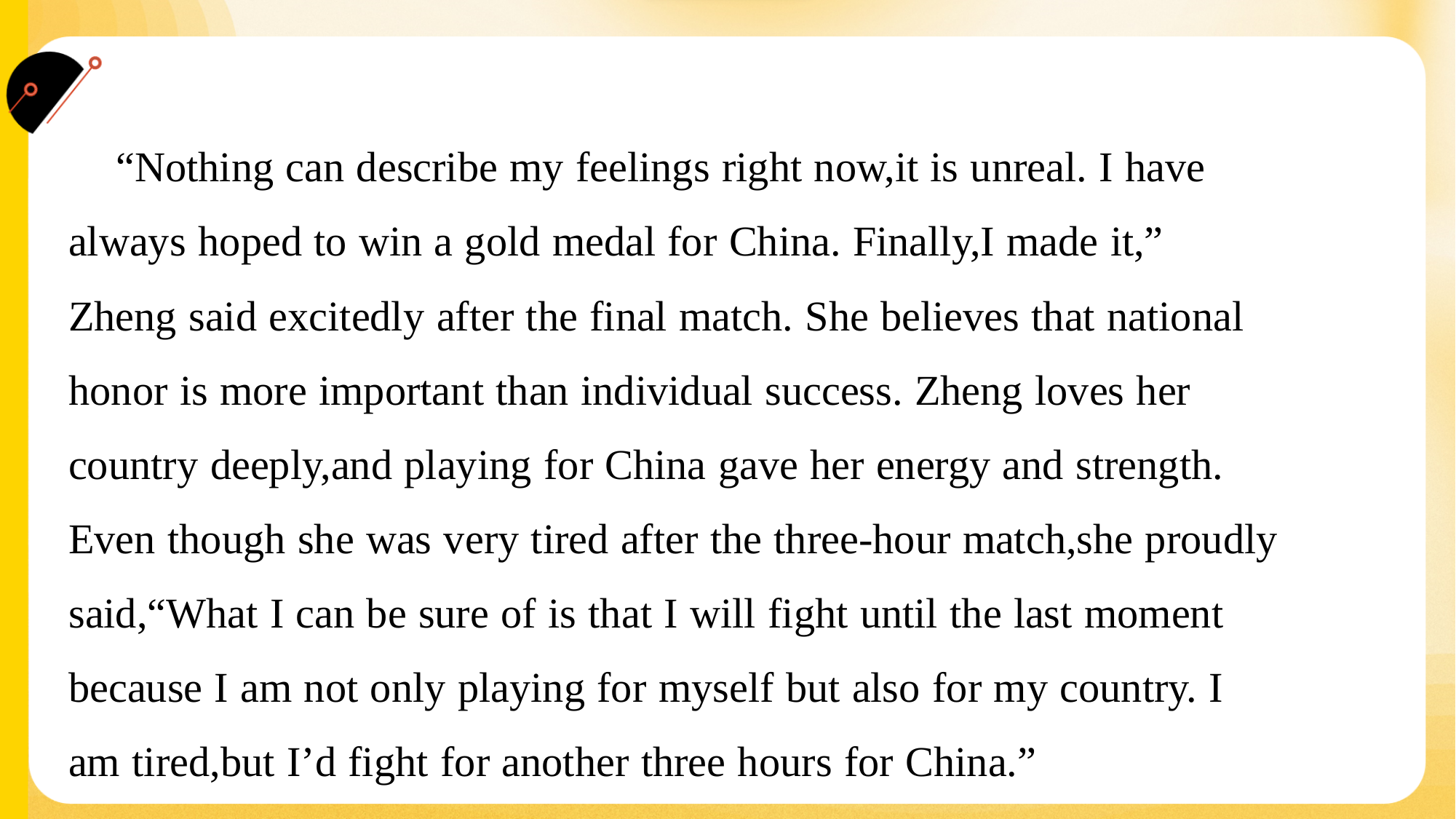

“Nothing can describe my feelings right now,it is unreal. I have
always hoped to win a gold medal for China. Finally,I made it,”
Zheng said excitedly after the final match. She believes that national
honor is more important than individual success. Zheng loves her
country deeply,and playing for China gave her energy and strength.
Even though she was very tired after the three-hour match,she proudly
said,“What I can be sure of is that I will fight until the last moment
because I am not only playing for myself but also for my country. I
am tired,but I’d fight for another three hours for China.”